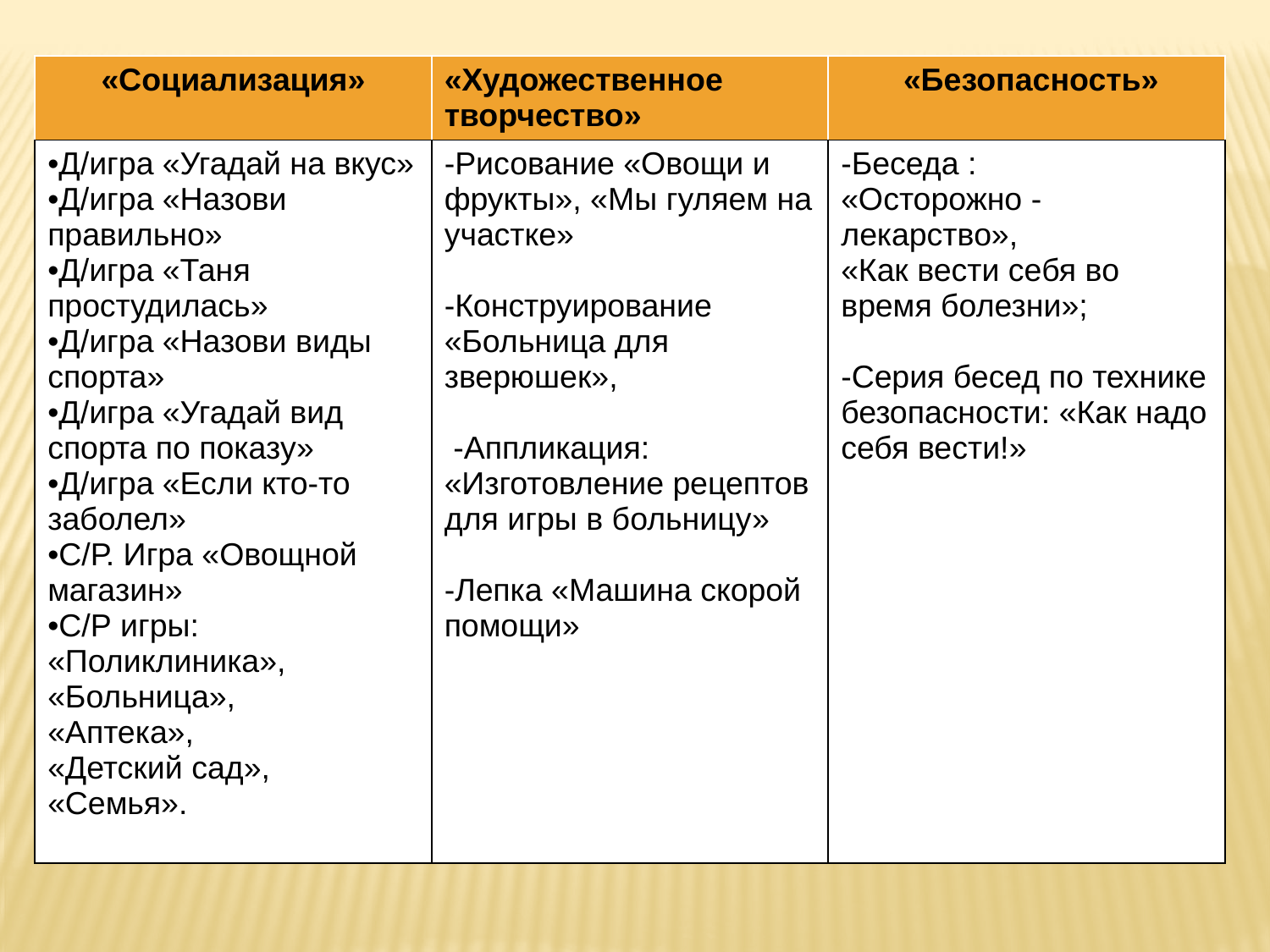

| «Социализация» | «Художественное творчество» | «Безопасность» |
| --- | --- | --- |
| Д/игра «Угадай на вкус» Д/игра «Назови правильно» Д/игра «Таня простудилась» Д/игра «Назови виды спорта» Д/игра «Угадай вид спорта по показу» Д/игра «Если кто-то заболел» С/Р. Игра «Овощной магазин» С/Р игры: «Поликлиника», «Больница», «Аптека», «Детский сад», «Семья». | -Рисование «Овощи и фрукты», «Мы гуляем на участке» -Конструирование «Больница для зверюшек», -Аппликация: «Изготовление рецептов для игры в больницу» -Лепка «Машина скорой помощи» | -Беседа : «Осторожно - лекарство», «Как вести себя во время болезни»; -Серия бесед по технике безопасности: «Как надо себя вести!» |